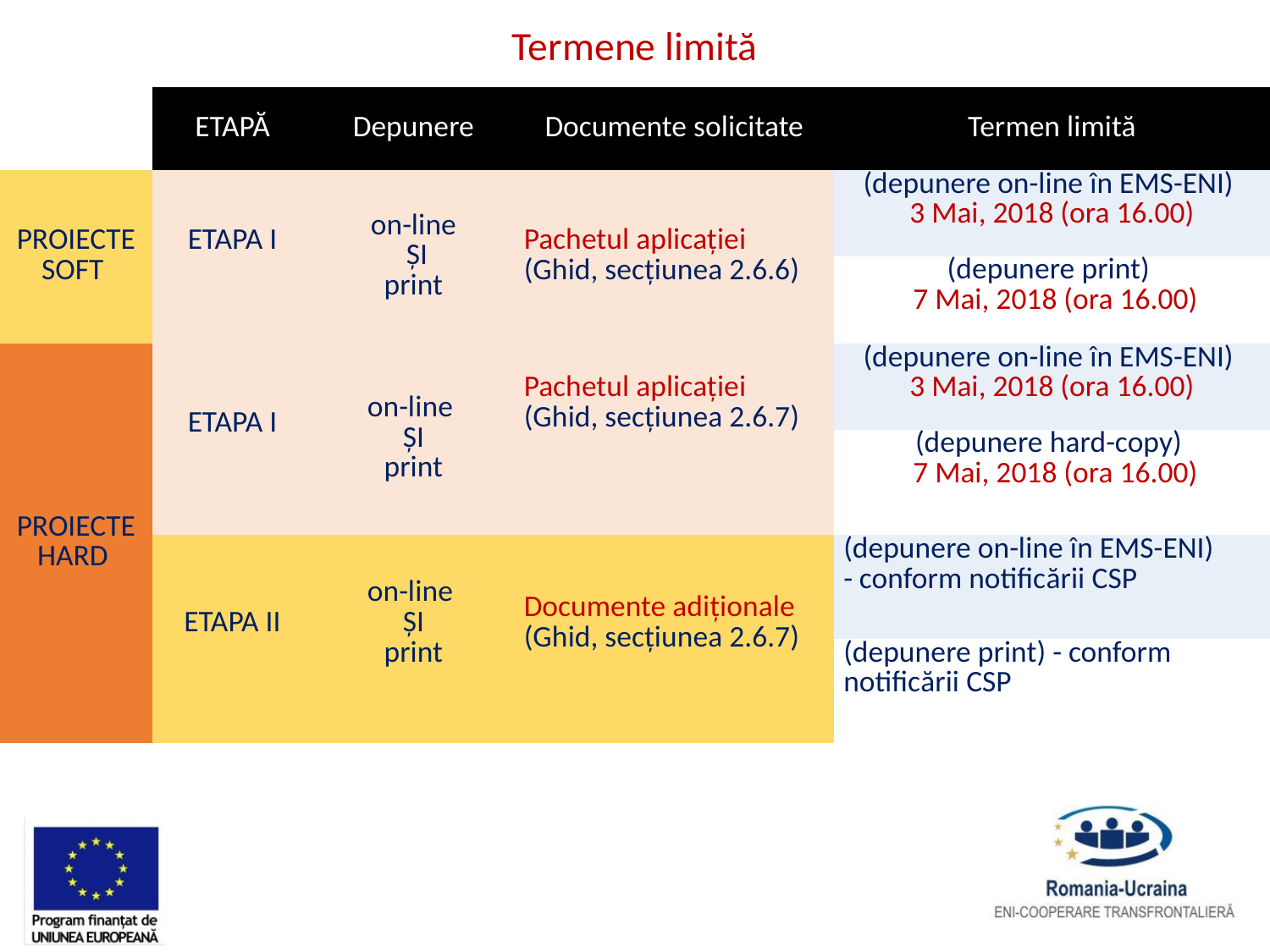

# Termene limită

|  | ETAPĂ | Depunere | Documente solicitate | Termen limită |
| --- | --- | --- | --- | --- |
| PROIECTE SOFT | ETAPA I | on-line ȘI print | Pachetul aplicației (Ghid, secțiunea 2.6.6) | (depunere on-line în EMS-ENI) 3 Mai, 2018 (ora 16.00) |
|  |  |  |  | (depunere print) 7 Mai, 2018 (ora 16.00) |
| PROIECTE HARD | ETAPA I | on-line ȘI print | Pachetul aplicației (Ghid, secțiunea 2.6.7) | (depunere on-line în EMS-ENI) 3 Mai, 2018 (ora 16.00) |
|  |  |  |  | (depunere hard-copy) 7 Mai, 2018 (ora 16.00) |
|  | ETAPA II | on-line ȘI print | Documente adiționale (Ghid, secțiunea 2.6.7) | (depunere on-line în EMS-ENI) - conform notificării CSP |
|  |  |  |  | (depunere print) - conform notificării CSP |